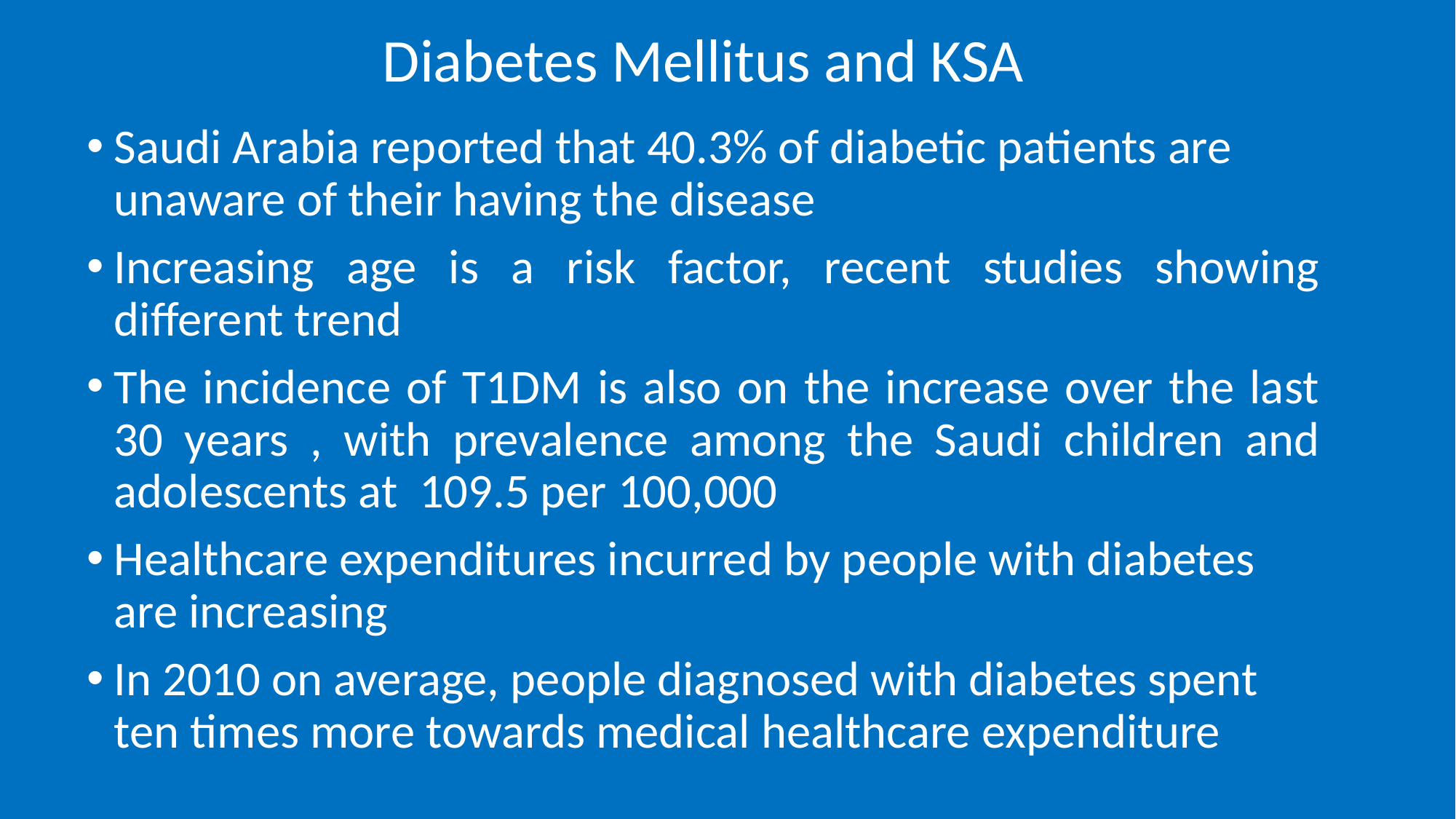

# Diabetes Mellitus and KSA
Saudi Arabia reported that 40.3% of diabetic patients are unaware of their having the disease
Increasing age is a risk factor, recent studies showing different trend
The incidence of T1DM is also on the increase over the last 30 years , with prevalence among the Saudi children and adolescents at  109.5 per 100,000
Healthcare expenditures incurred by people with diabetes are increasing
In 2010 on average, people diagnosed with diabetes spent ten times more towards medical healthcare expenditure